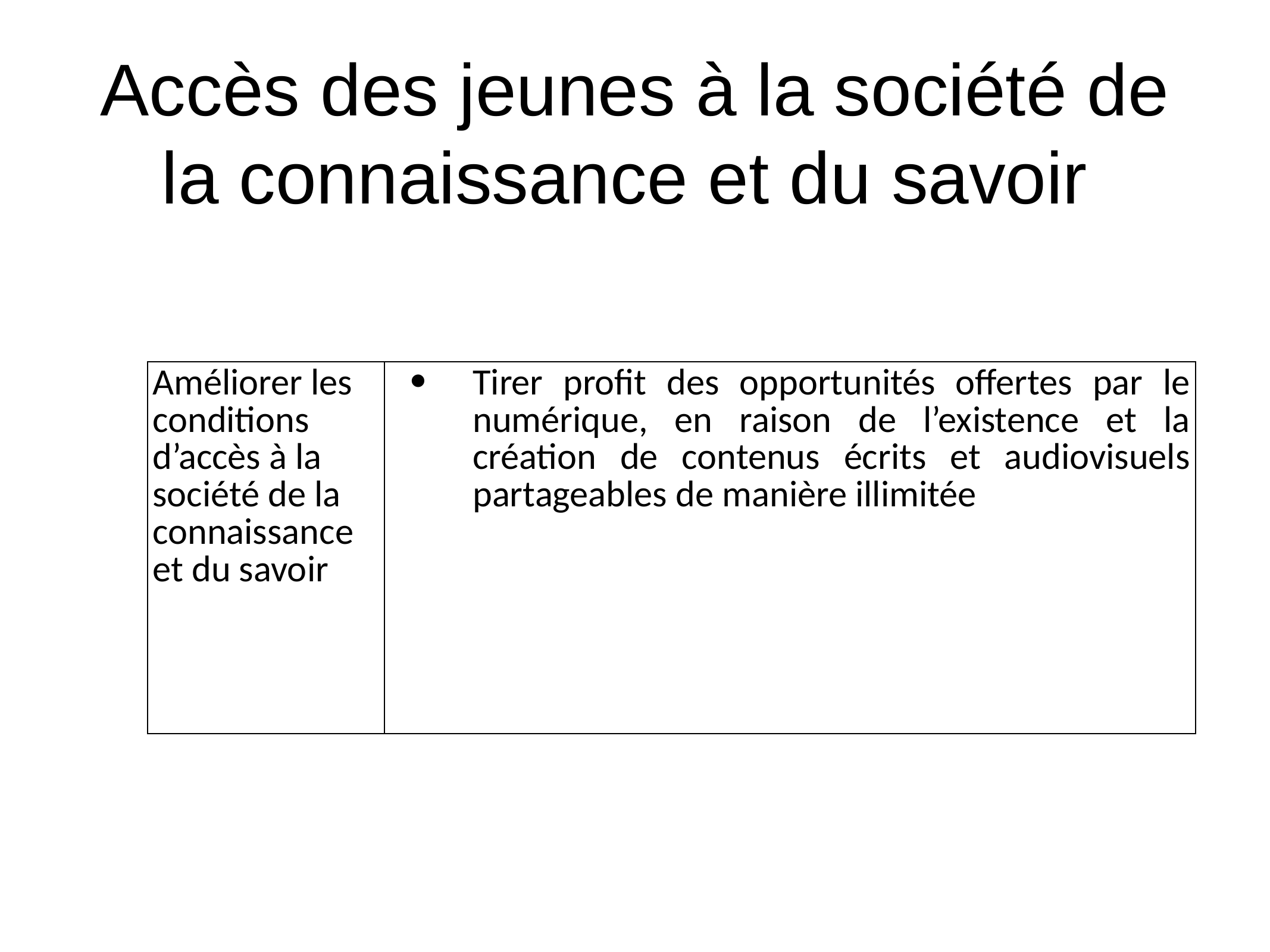

# Accès des jeunes à la société de la connaissance et du savoir
| Améliorer les conditions d’accès à la société de la connaissance et du savoir | Tirer profit des opportunités offertes par le numérique, en raison de l’existence et la création de contenus écrits et audiovisuels partageables de manière illimitée |
| --- | --- |